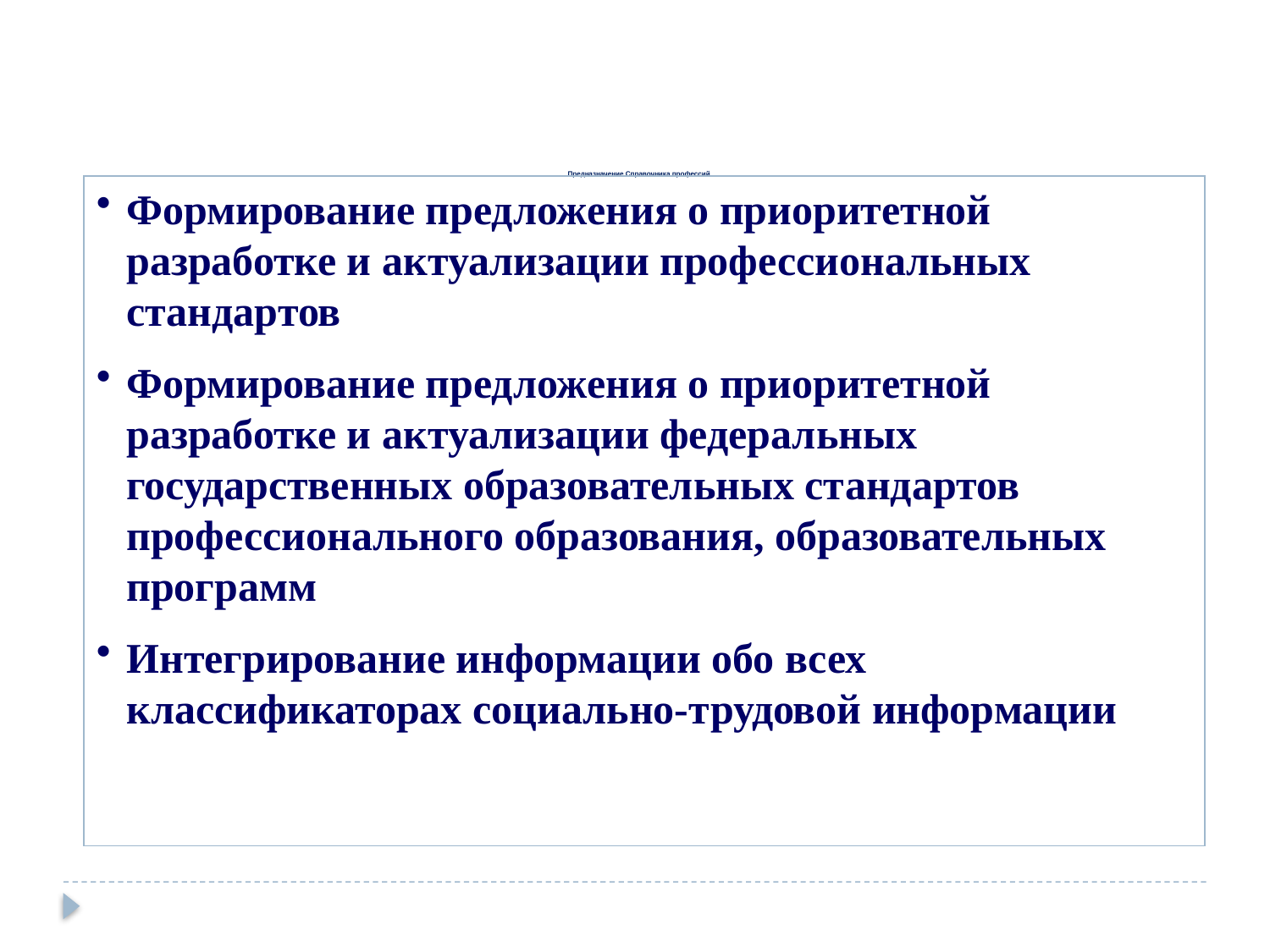

Предназначение Справочника профессий
Формирование предложения о приоритетной разработке и актуализации профессиональных стандартов
Формирование предложения о приоритетной разработке и актуализации федеральных государственных образовательных стандартов профессионального образования, образовательных программ
Интегрирование информации обо всех классификаторах социально-трудовой информации
47